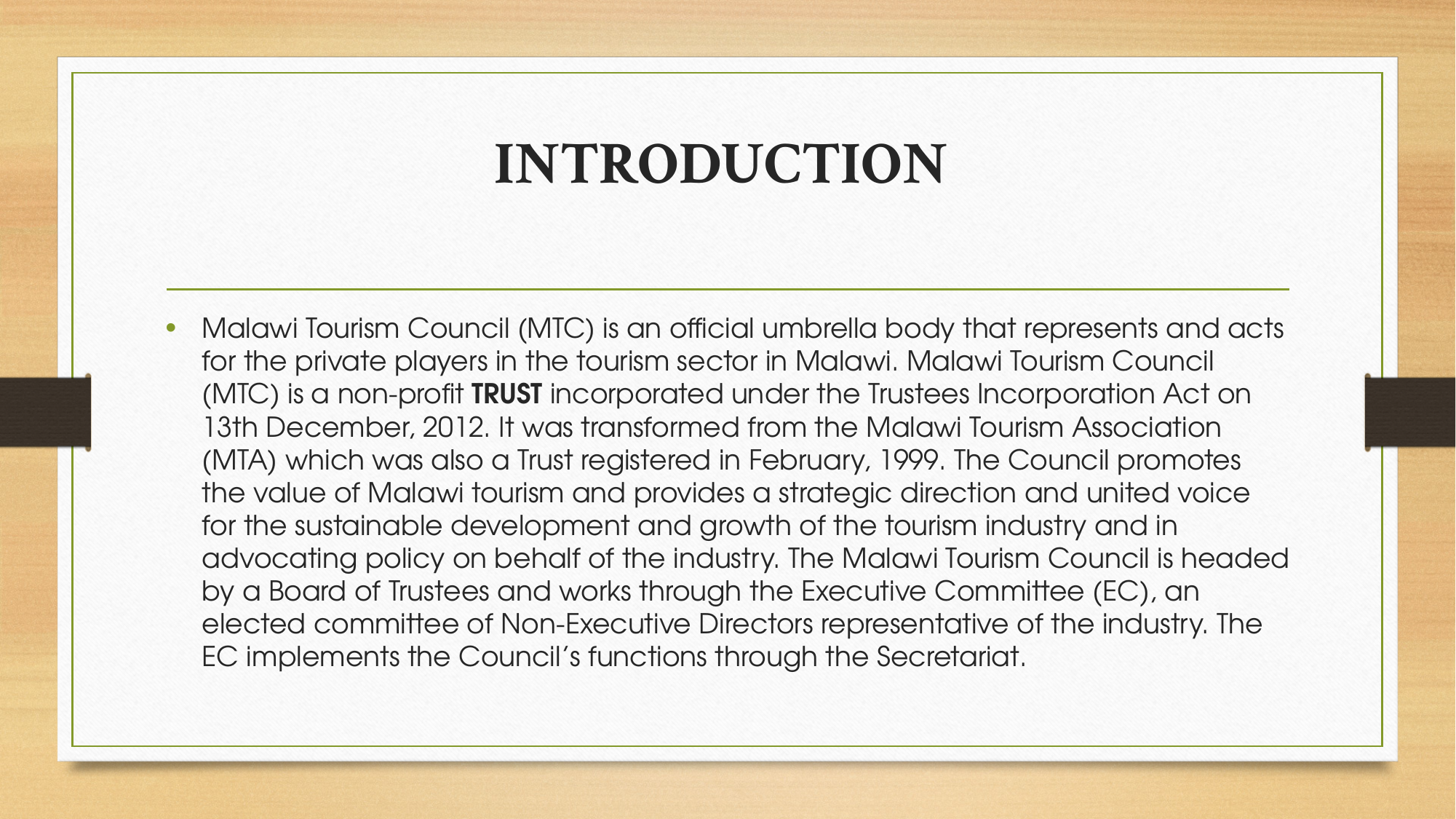

# INTRODUCTION
Malawi Tourism Council (MTC) is an official umbrella body that represents and acts for the private players in the tourism sector in Malawi. Malawi Tourism Council (MTC) is a non-profit TRUST incorporated under the Trustees Incorporation Act on 13th December, 2012. It was transformed from the Malawi Tourism Association (MTA) which was also a Trust registered in February, 1999. The Council promotes the value of Malawi tourism and provides a strategic direction and united voice for the sustainable development and growth of the tourism industry and in advocating policy on behalf of the industry. The Malawi Tourism Council is headed by a Board of Trustees and works through the Executive Committee (EC), an elected committee of Non-Executive Directors representative of the industry. The EC implements the Council’s functions through the Secretariat.